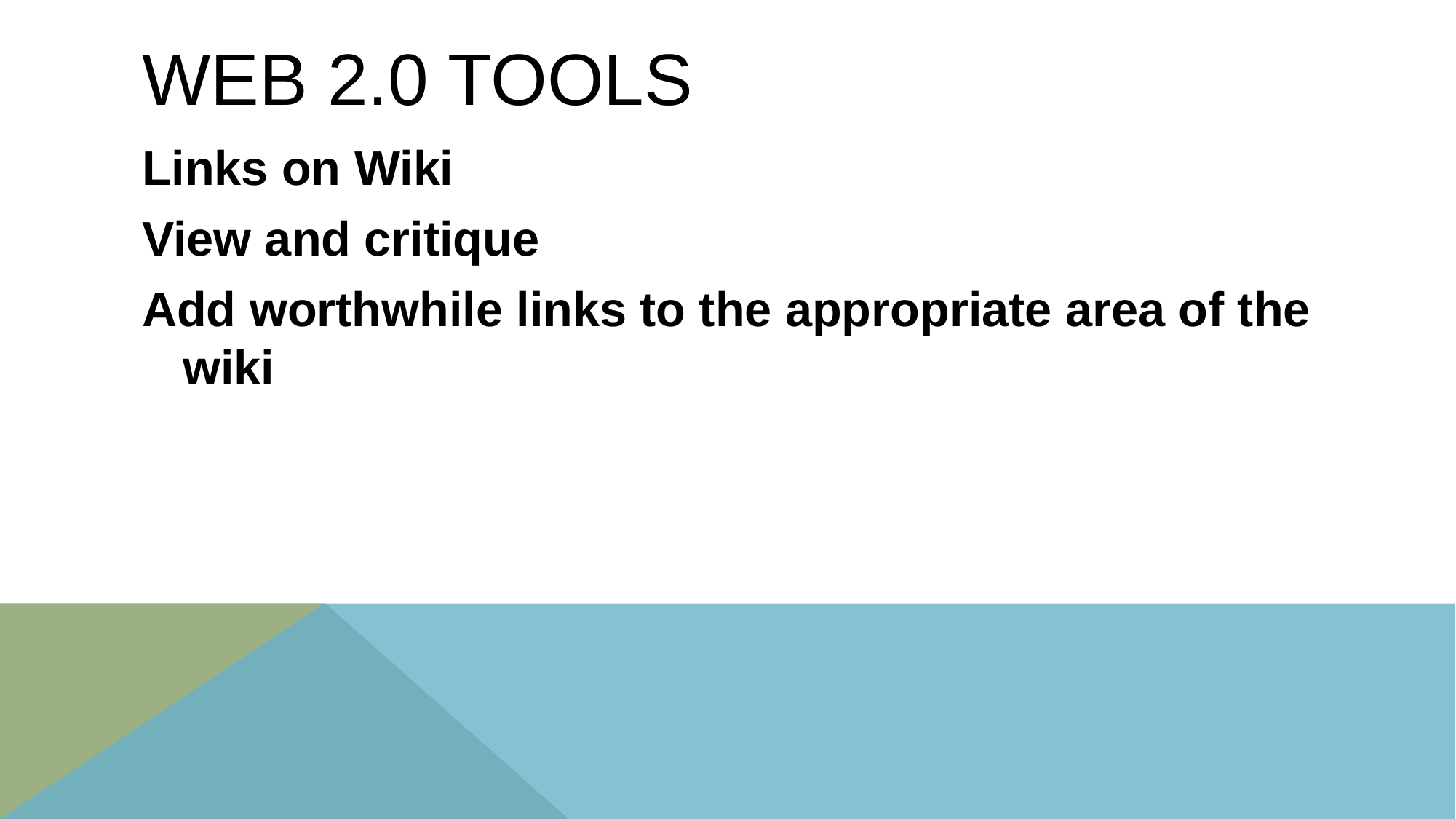

# Web 2.0 Tools
Links on Wiki
View and critique
Add worthwhile links to the appropriate area of the wiki